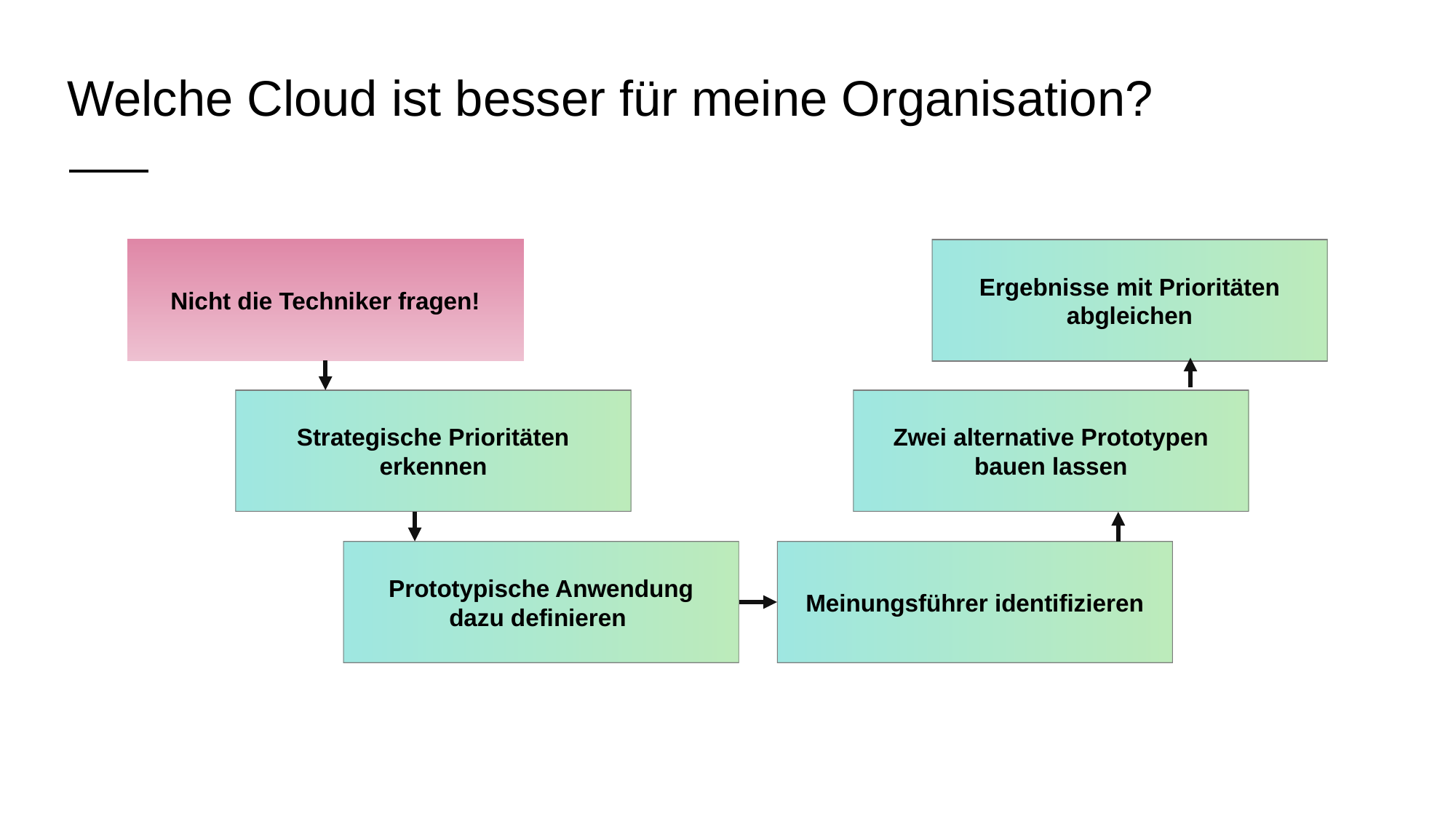

# Welche Cloud ist besser für meine Organisation?
Nicht die Techniker fragen!
Ergebnisse mit Prioritäten abgleichen
Strategische Prioritäten erkennen
Zwei alternative Prototypen bauen lassen
Prototypische Anwendung dazu definieren
Meinungsführer identifizieren